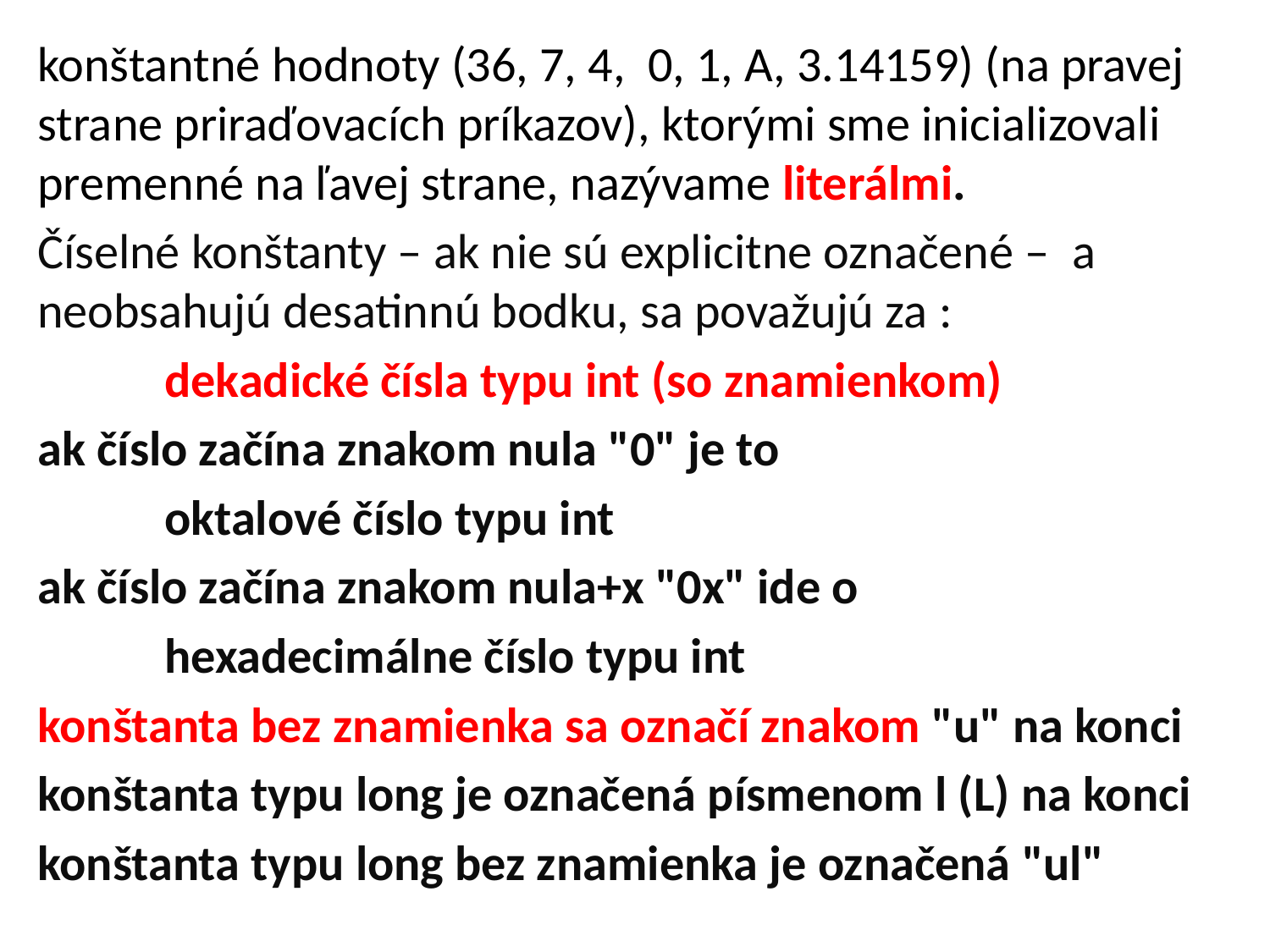

konštantné hodnoty (36, 7, 4,  0, 1, A, 3.14159) (na pravej strane priraďovacích príkazov), ktorými sme inicializovali premenné na ľavej strane, nazývame literálmi.
Číselné konštanty – ak nie sú explicitne označené –  a neobsahujú desatinnú bodku, sa považujú za :
	dekadické čísla typu int (so znamienkom)
ak číslo začína znakom nula "0" je to
	oktalové číslo typu int
ak číslo začína znakom nula+x "0x" ide o
	hexadecimálne číslo typu int
konštanta bez znamienka sa označí znakom "u" na konci
konštanta typu long je označená písmenom l (L) na konci
konštanta typu long bez znamienka je označená "ul"